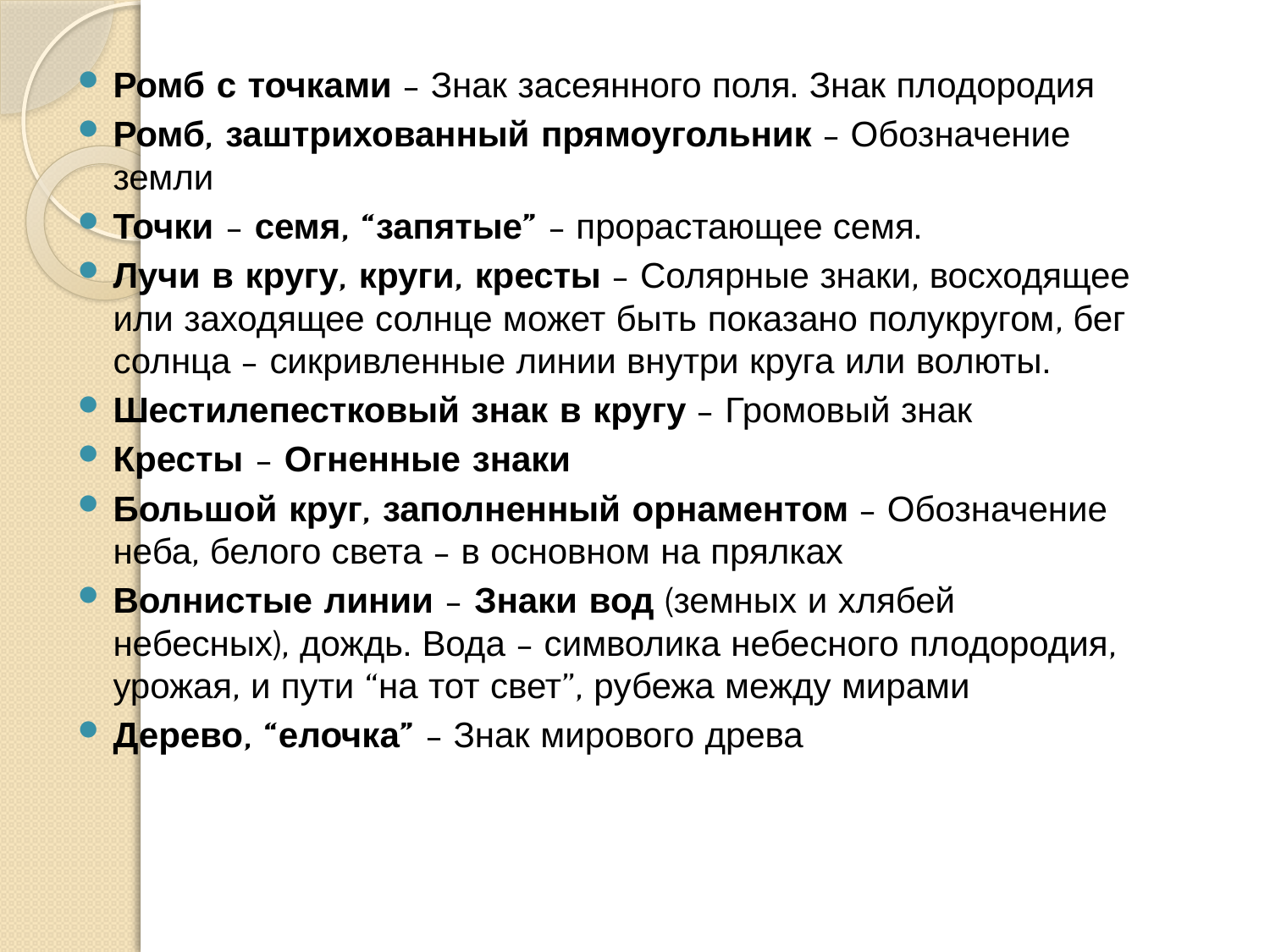

Ромб с точками – Знак засеянного поля. Знак плодородия
Ромб, заштрихованный прямоугольник – Обозначение земли
Точки – семя, “запятые” – прорастающее семя.
Лучи в кругу, круги, кресты – Солярные знаки, восходящее или заходящее солнце может быть показано полукругом, бег солнца – сикривленные линии внутри круга или волюты.
Шестилепестковый знак в кругу – Громовый знак
Кресты – Огненные знаки
Большой круг, заполненный орнаментом – Обозначение неба, белого света – в основном на прялках
Волнистые линии – Знаки вод (земных и хлябей небесных), дождь. Вода – символика небесного плодородия, урожая, и пути “на тот свет”, рубежа между мирами
Дерево, “елочка” – Знак мирового древа